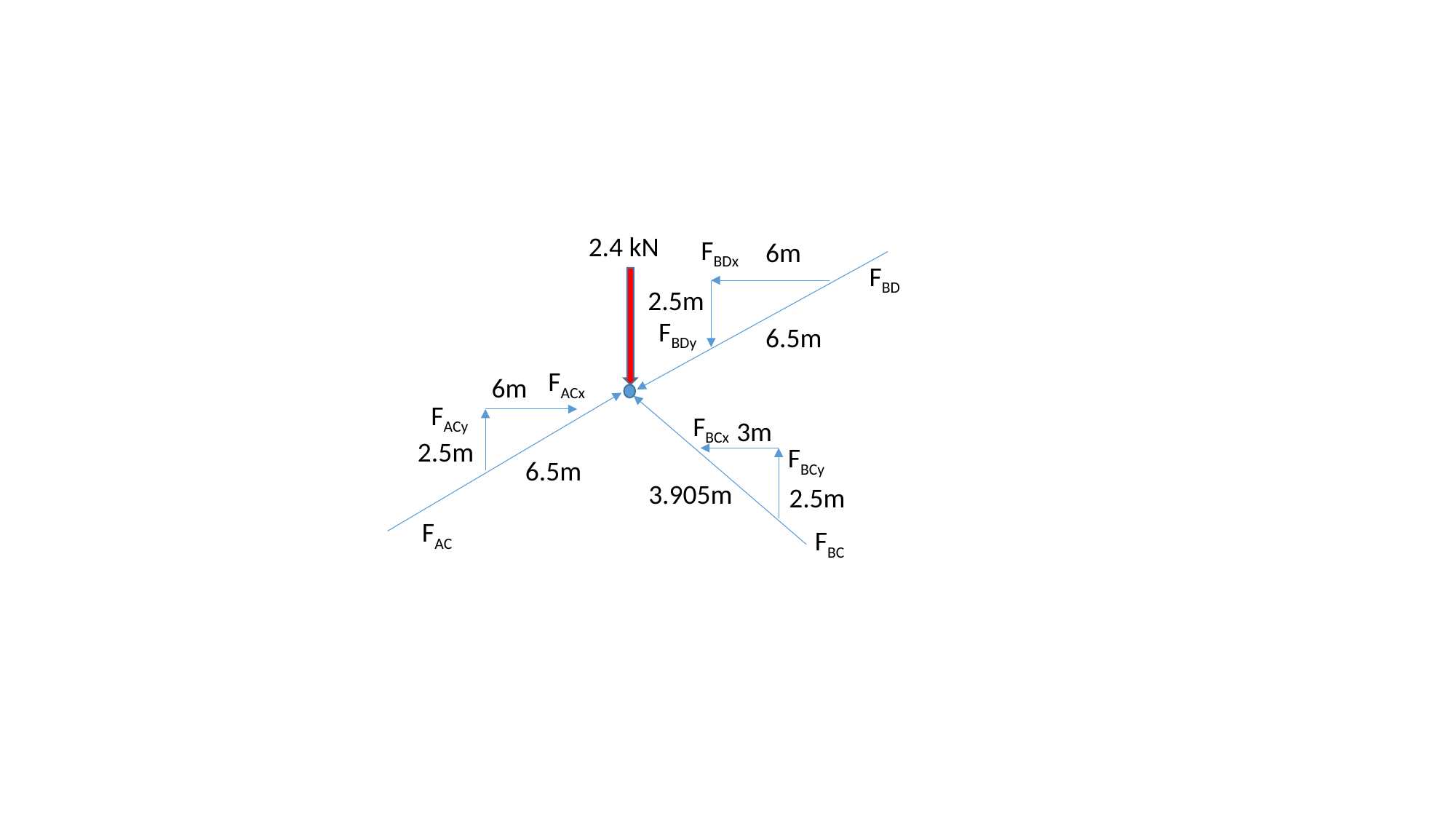

2.4 kN
FBDx
6m
FBD

2.5m
FBDy
6.5m
FACx
6m

FACy
FBCx
3m
2.5m
FBCy
6.5m
3.905m
2.5m
FAC
FBC